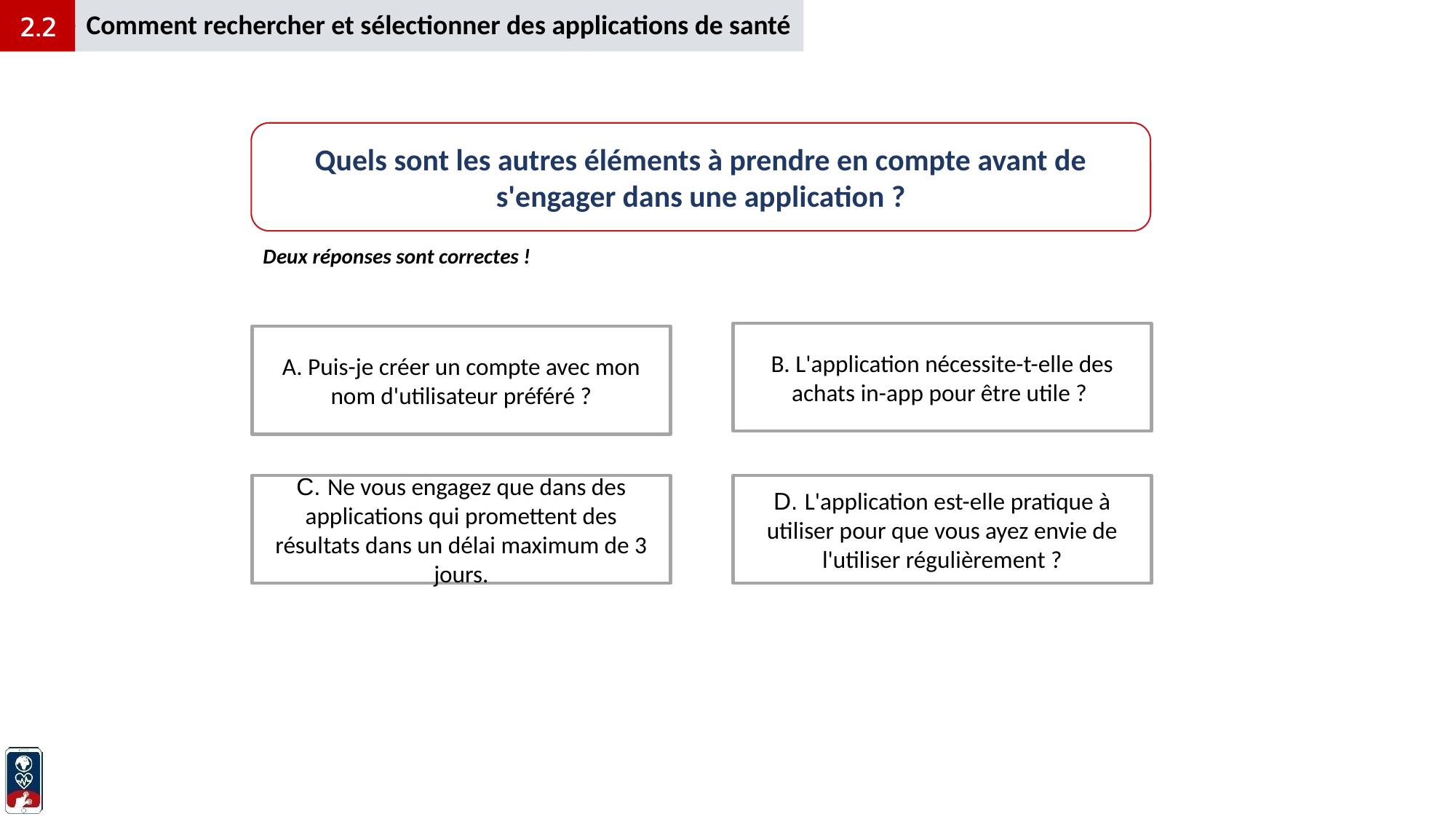

Comment rechercher et sélectionner des applications de santé
1
2.2
Quels sont les autres éléments à prendre en compte avant de s'engager dans une application ?
Deux réponses sont correctes !
B. L'application nécessite-t-elle des achats in-app pour être utile ?
A. Puis-je créer un compte avec mon nom d'utilisateur préféré ?
C. Ne vous engagez que dans des applications qui promettent des résultats dans un délai maximum de 3 jours.
D. L'application est-elle pratique à utiliser pour que vous ayez envie de l'utiliser régulièrement ?